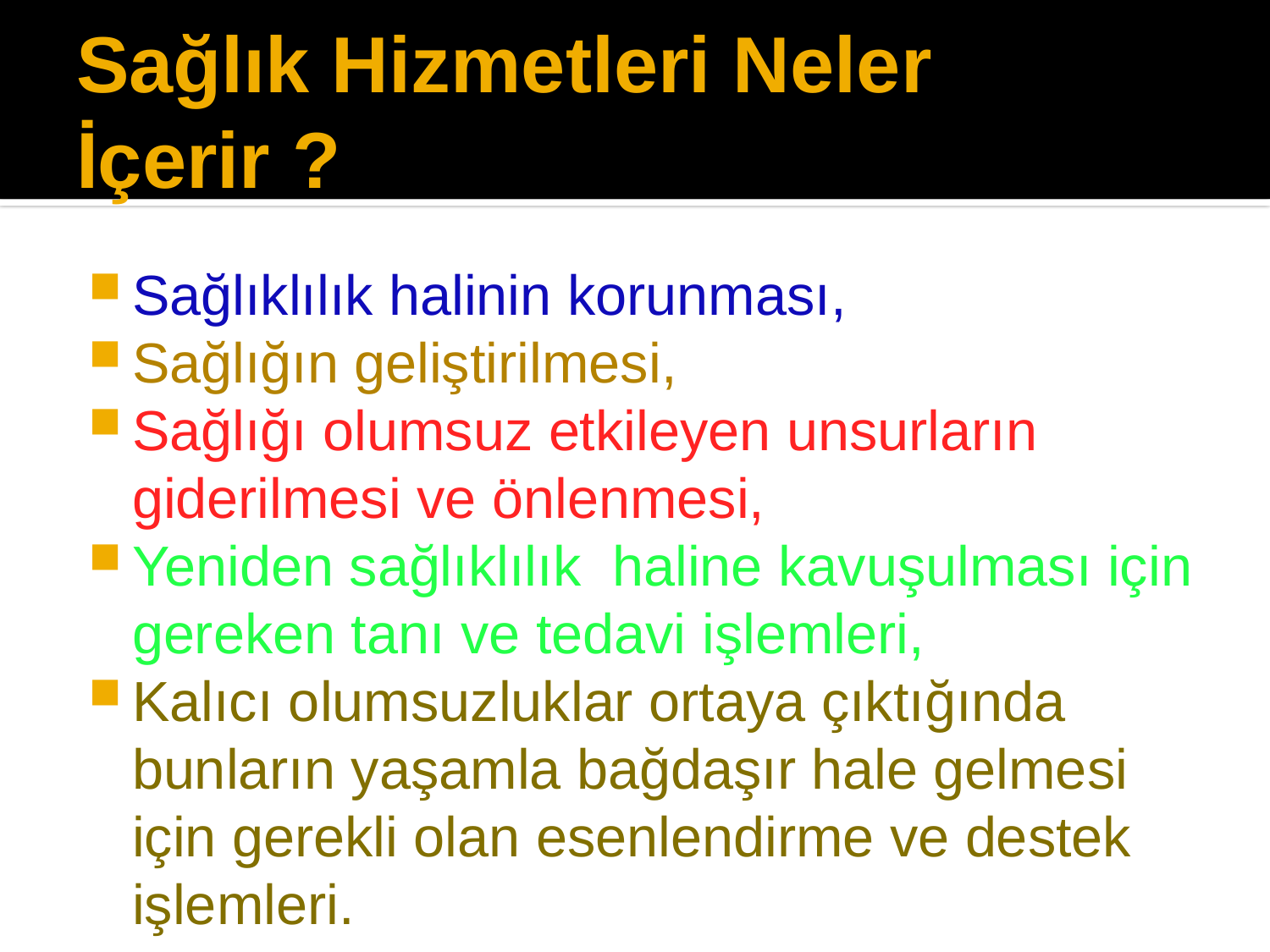

# Sağlık Hizmetleri Neler İçerir ?
Sağlıklılık halinin korunması,
Sağlığın geliştirilmesi,
Sağlığı olumsuz etkileyen unsurların giderilmesi ve önlenmesi,
Yeniden sağlıklılık  haline kavuşulması için gereken tanı ve tedavi işlemleri,
Kalıcı olumsuzluklar ortaya çıktığında bunların yaşamla bağdaşır hale gelmesi için gerekli olan esenlendirme ve destek işlemleri.